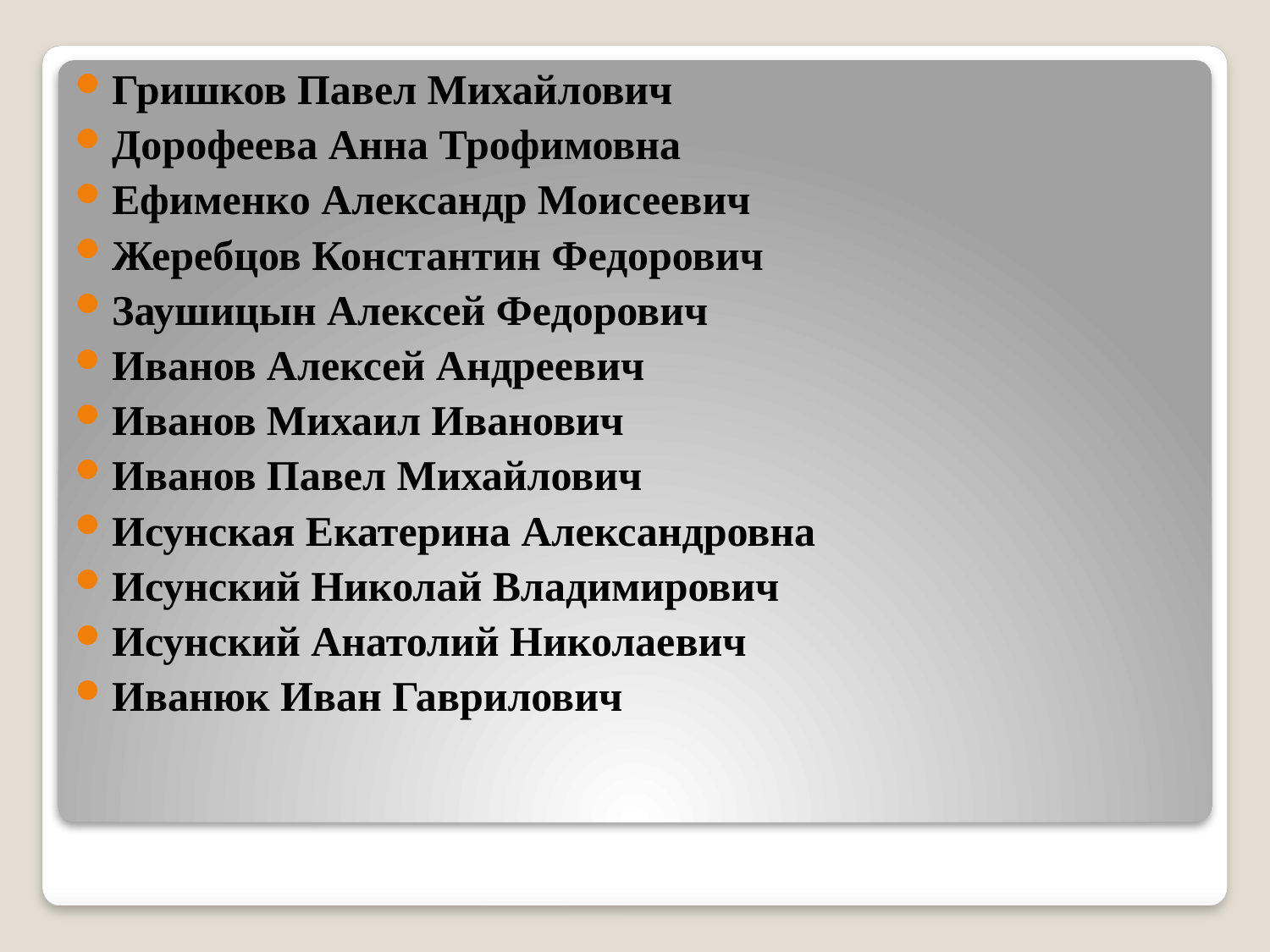

Гришков Павел Михайлович
Дорофеева Анна Трофимовна
Ефименко Александр Моисеевич
Жеребцов Константин Федорович
Заушицын Алексей Федорович
Иванов Алексей Андреевич
Иванов Михаил Иванович
Иванов Павел Михайлович
Исунская Екатерина Александровна
Исунский Николай Владимирович
Исунский Анатолий Николаевич
Иванюк Иван Гаврилович

#